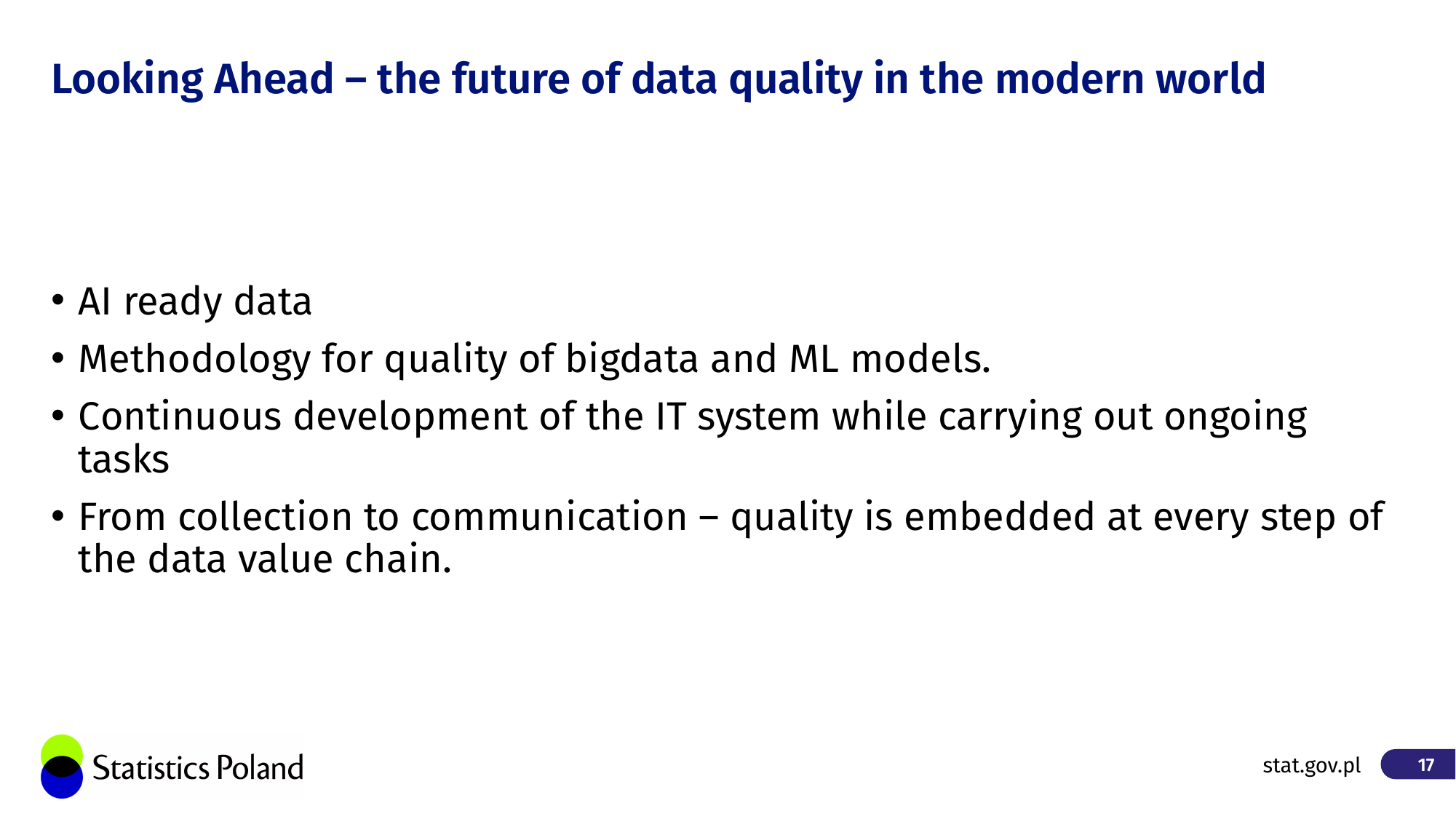

# Looking Ahead – the future of data quality in the modern world
AI ready data
Methodology for quality of bigdata and ML models.
Continuous development of the IT system while carrying out ongoing tasks
From collection to communication – quality is embedded at every step of the data value chain.
stat.gov.pl